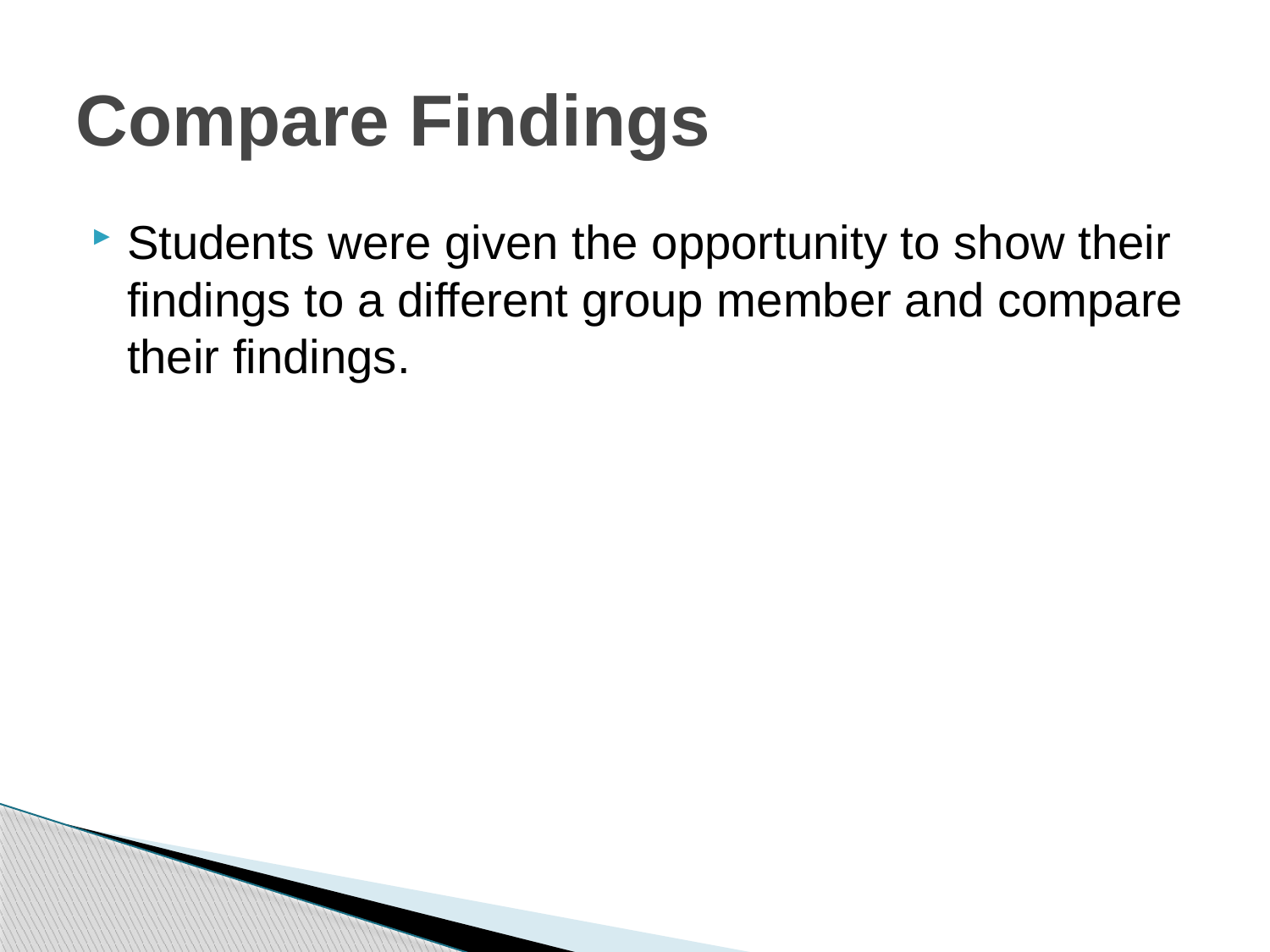

# Compare Findings
Students were given the opportunity to show their findings to a different group member and compare their findings.